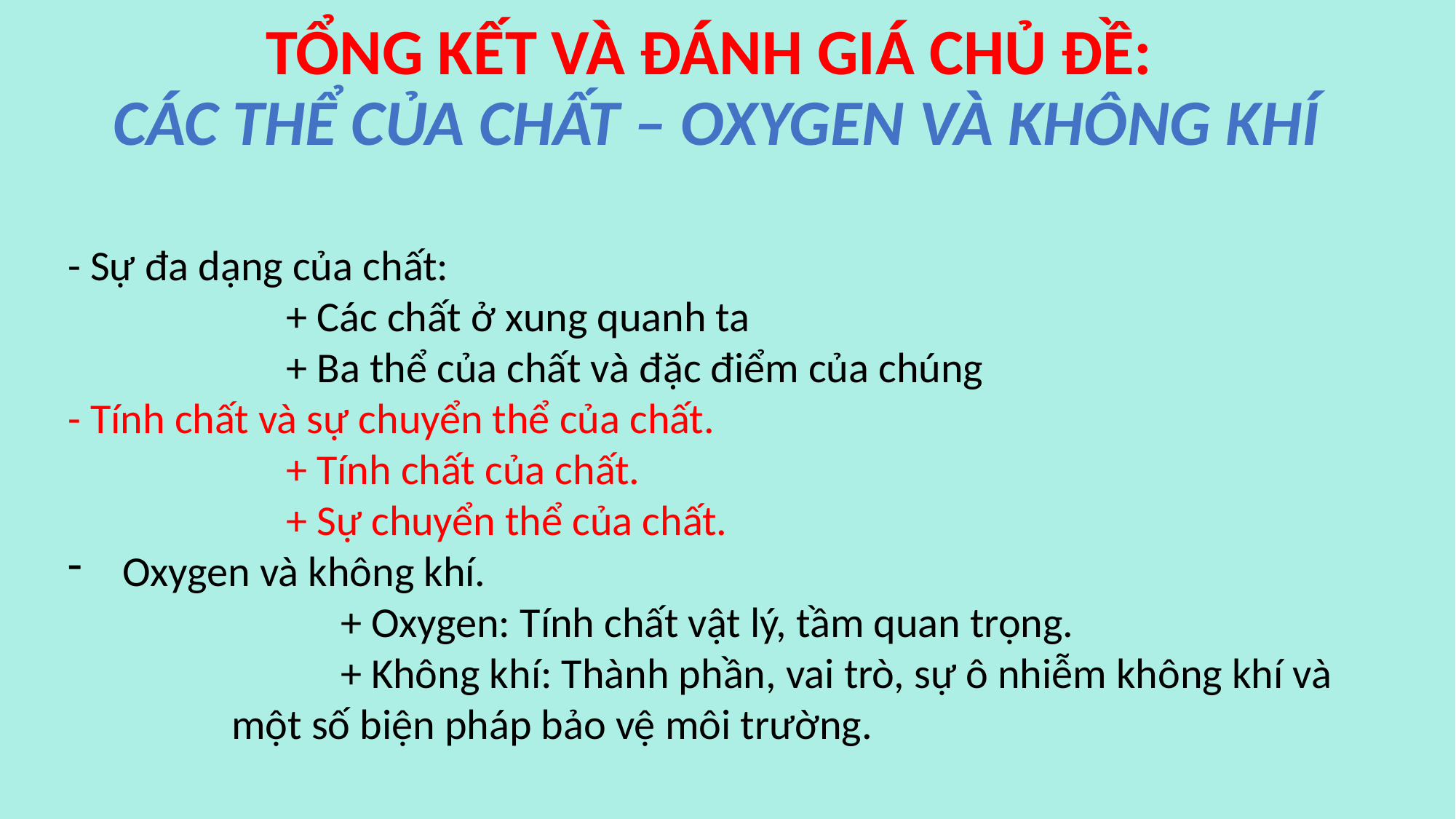

# TỔNG KẾT VÀ ĐÁNH GIÁ CHỦ ĐỀ: CÁC THỂ CỦA CHẤT – OXYGEN VÀ KHÔNG KHÍ
- Sự đa dạng của chất:
               	+ Các chất ở xung quanh ta
		+ Ba thể của chất và đặc điểm của chúng
- Tính chất và sự chuyển thể của chất.
		+ Tính chất của chất.
		+ Sự chuyển thể của chất.
Oxygen và không khí.
	+ Oxygen: Tính chất vật lý, tầm quan trọng.
	+ Không khí: Thành phần, vai trò, sự ô nhiễm không khí và một số biện pháp bảo vệ môi trường.